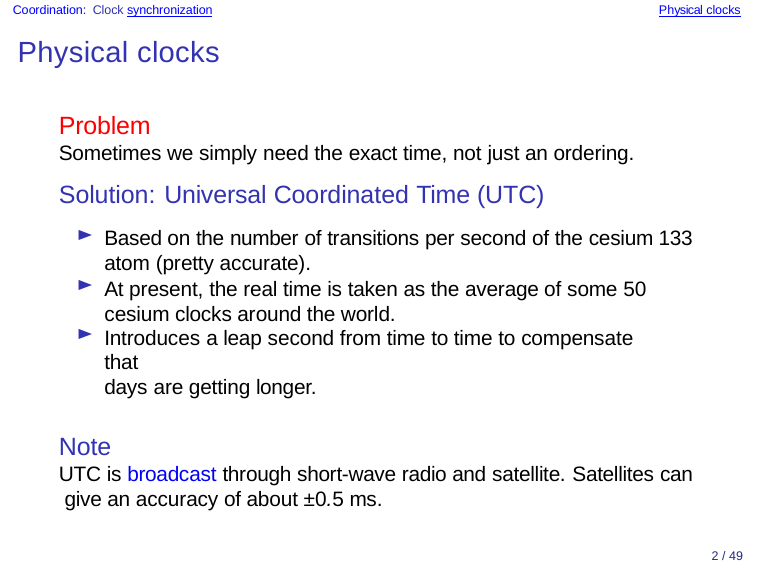

Coordination: Clock synchronization
Physical clocks
Physical clocks

Problem
Sometimes we simply need the exact time, not just an ordering.
Solution: Universal Coordinated Time (UTC)
Based on the number of transitions per second of the cesium 133  atom (pretty accurate).
At present, the real time is taken as the average of some 50  cesium clocks around the world.
Introduces a leap second from time to time to compensate that
days are getting longer.

Note
UTC is broadcast through short-wave radio and satellite. Satellites can  give an accuracy of about ±0.5 ms.
2 / 49